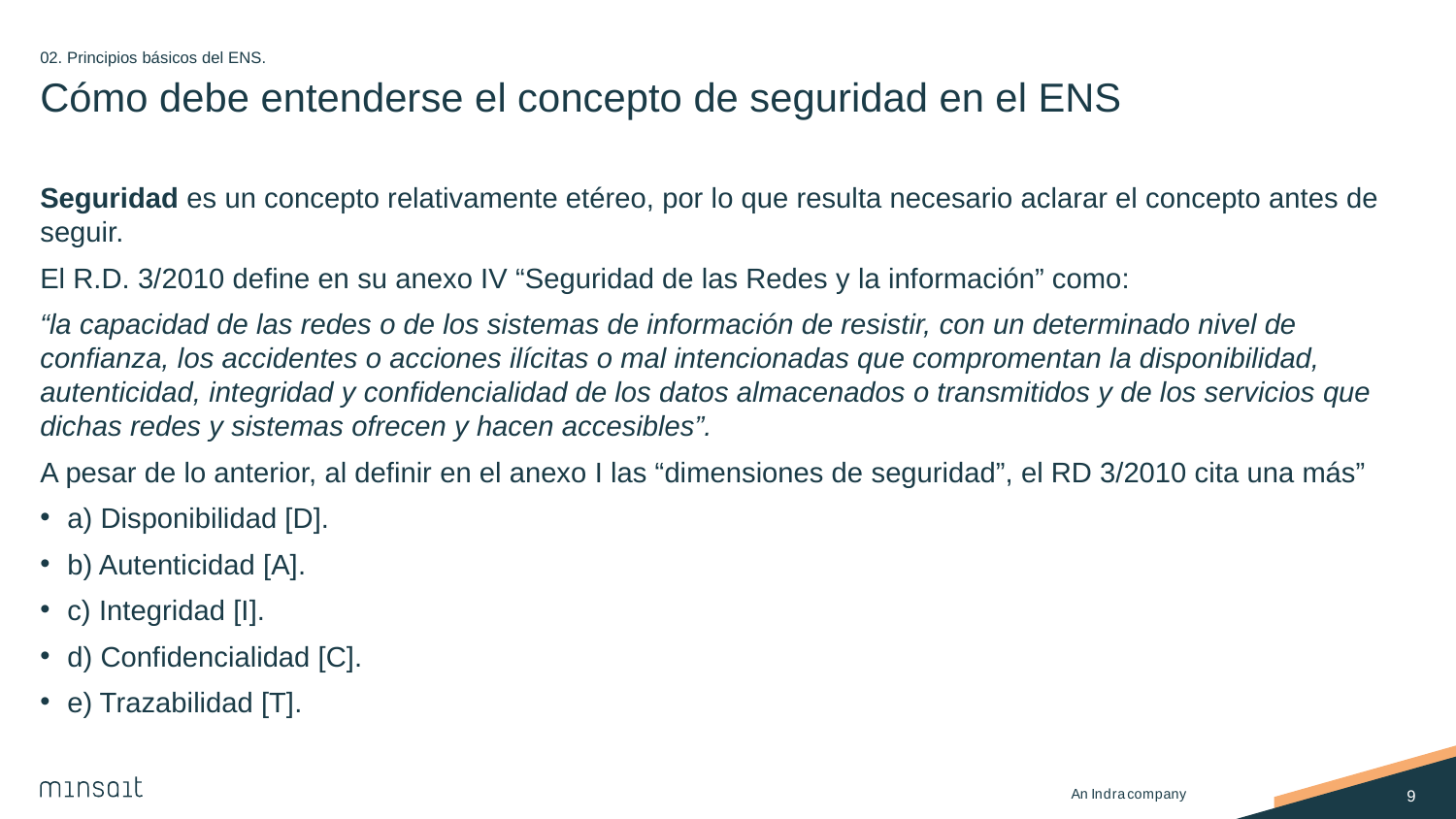

02. Principios básicos del ENS.
# Cómo debe entenderse el concepto de seguridad en el ENS
Seguridad es un concepto relativamente etéreo, por lo que resulta necesario aclarar el concepto antes de seguir.
El R.D. 3/2010 define en su anexo IV “Seguridad de las Redes y la información” como:
“la capacidad de las redes o de los sistemas de información de resistir, con un determinado nivel de confianza, los accidentes o acciones ilícitas o mal intencionadas que compromentan la disponibilidad, autenticidad, integridad y confidencialidad de los datos almacenados o transmitidos y de los servicios que dichas redes y sistemas ofrecen y hacen accesibles”.
A pesar de lo anterior, al definir en el anexo I las “dimensiones de seguridad”, el RD 3/2010 cita una más”
a) Disponibilidad [D].
b) Autenticidad [A].
c) Integridad [I].
d) Confidencialidad [C].
e) Trazabilidad [T].